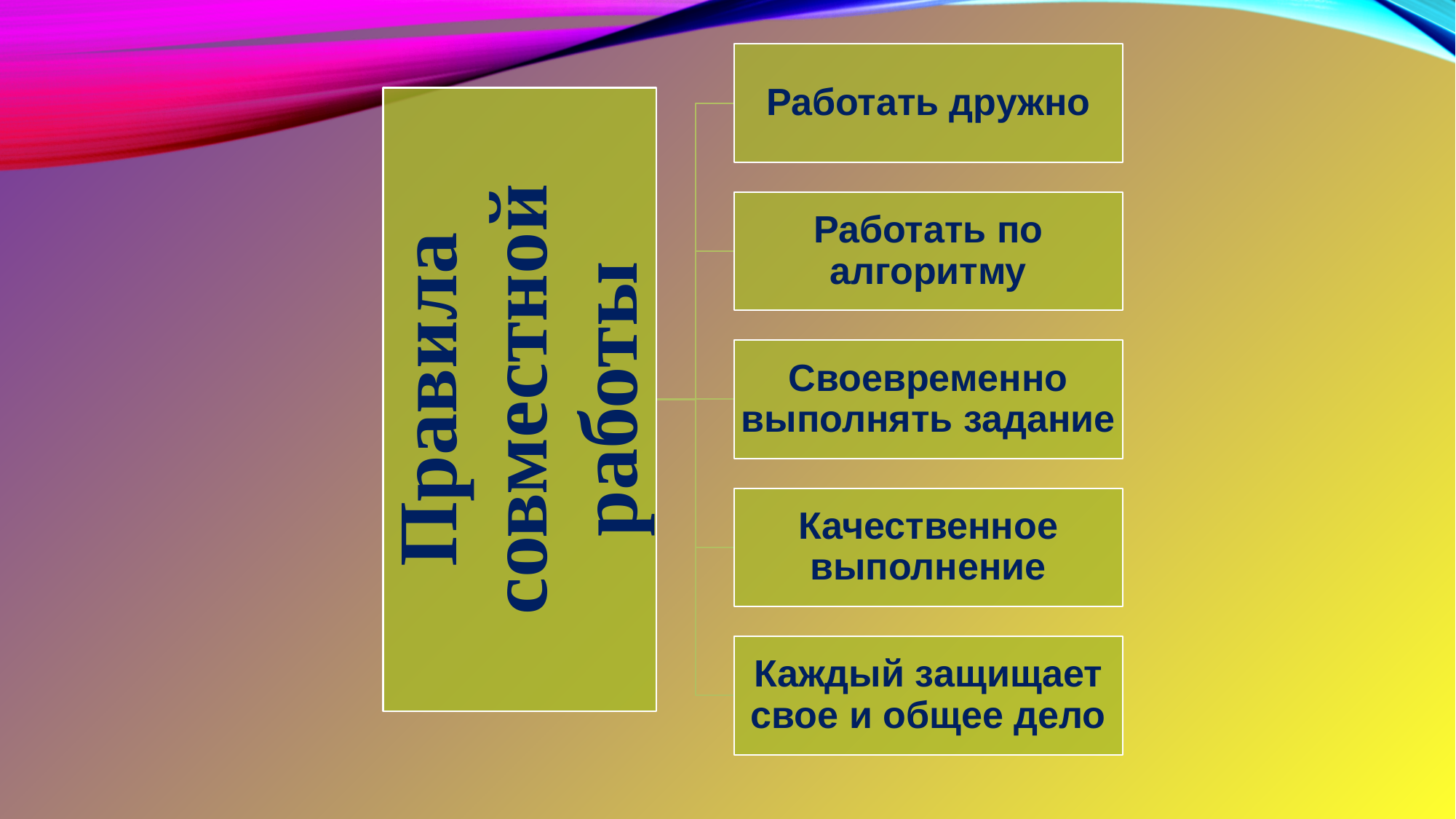

Правила совместной работы
Работать дружно
Работать по алгоритму
Своевременно выполнять задание
Качественное выполнение
Каждый защищает свое и общее дело